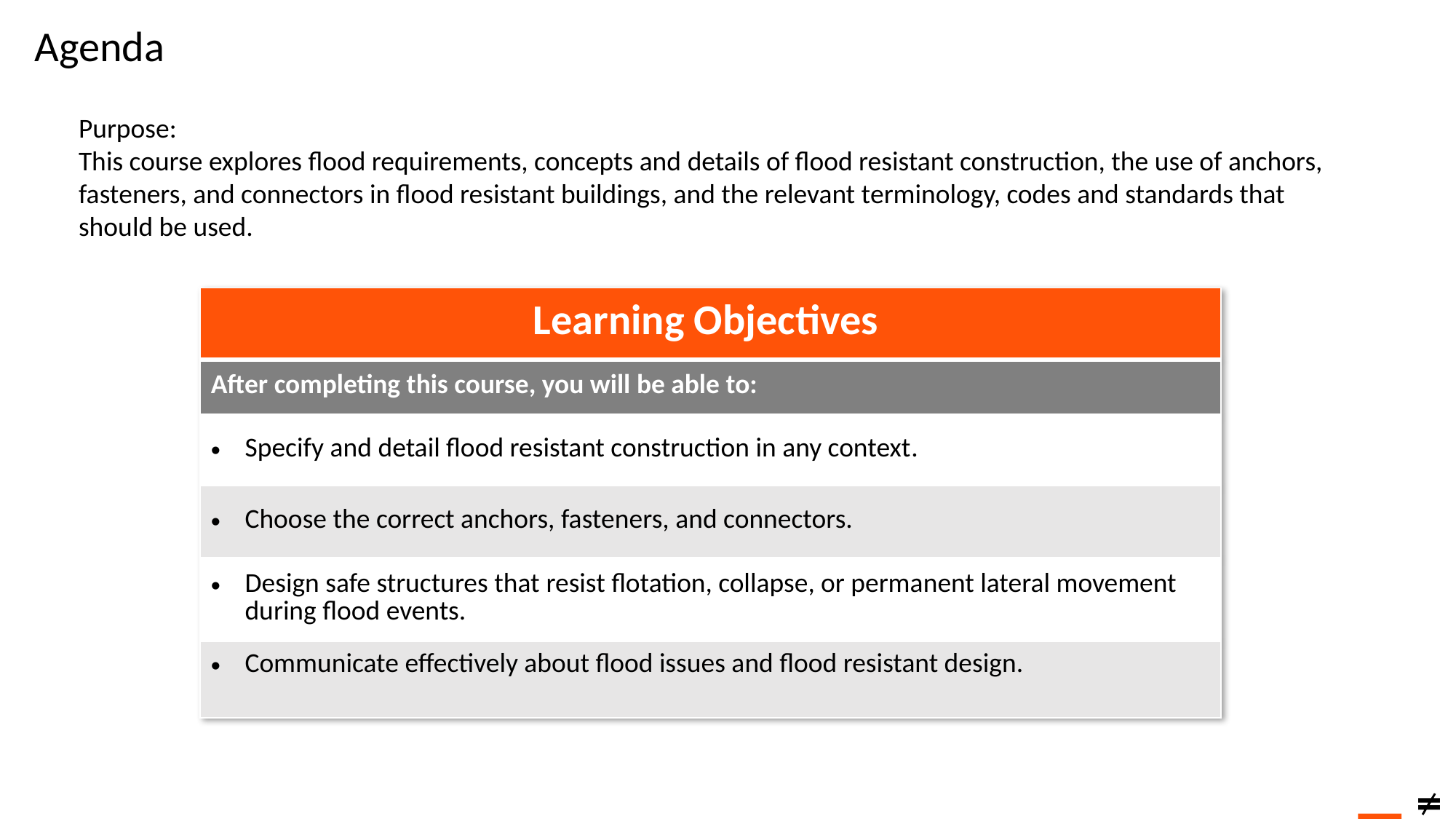

Purpose:
This course explores flood requirements, concepts and details of flood resistant construction, the use of anchors, fasteners, and connectors in flood resistant buildings, and the relevant terminology, codes and standards that should be used.
| Learning Objectives |
| --- |
| After completing this course, you will be able to: |
| Specify and detail flood resistant construction in any context. |
| Choose the correct anchors, fasteners, and connectors. |
| Design safe structures that resist flotation, collapse, or permanent lateral movement during flood events. |
| Communicate effectively about flood issues and flood resistant design. |